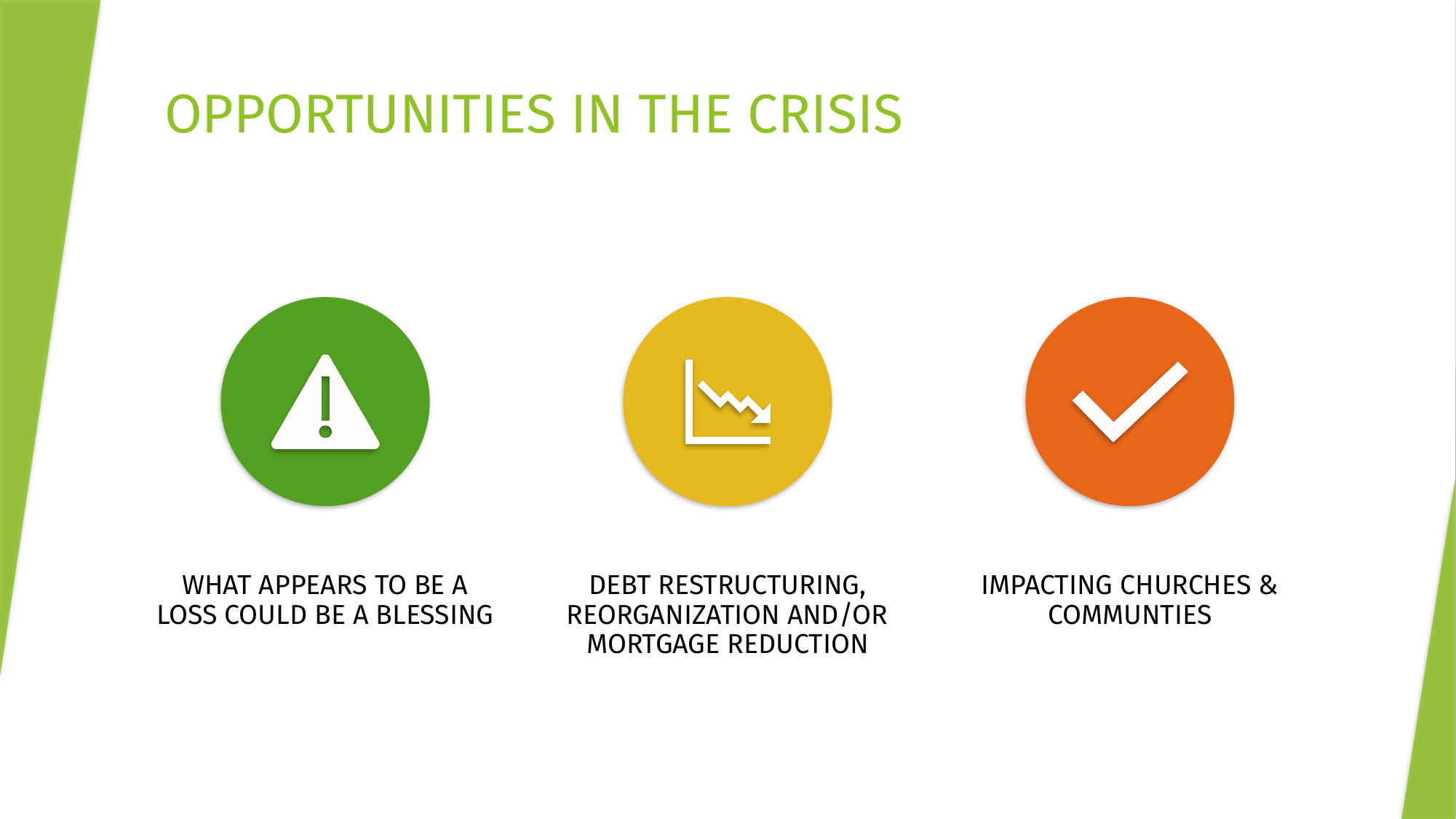

# OPPORTUNITIES IN THE CRISIS
WHAT APPEARS TO BE A LOSS COULD BE A BLESSING
DEBT RESTRUCTURING, REORGANIZATION AND/OR MORTGAGE REDUCTION
IMPACTING CHURCHES & COMMUNTIES